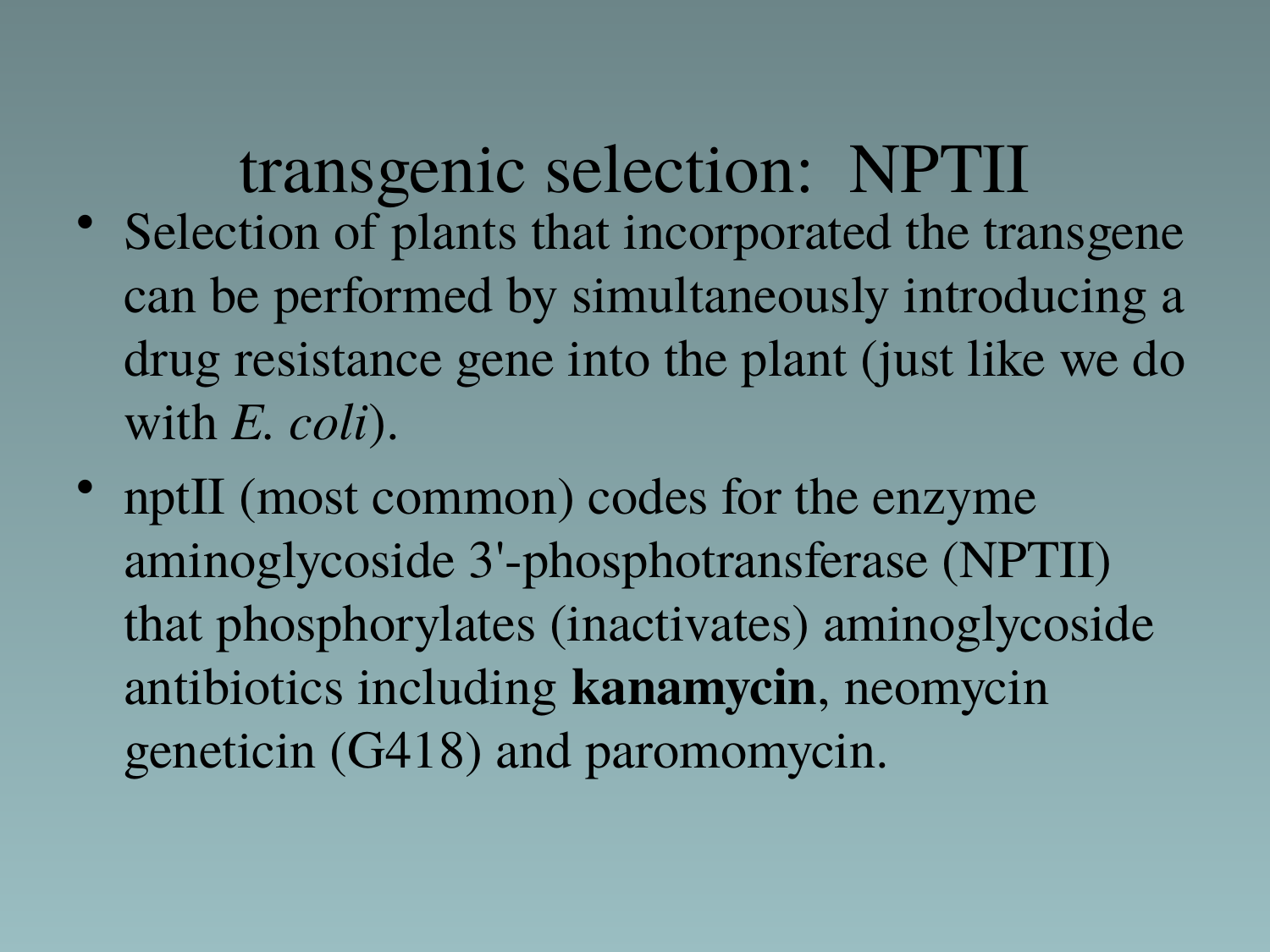

# transgenic selection:  NPTII
Selection of plants that incorporated the transgene can be performed by simultaneously introducing a drug resistance gene into the plant (just like we do with E. coli).
nptII (most common) codes for the enzyme aminoglycoside 3'-phosphotransferase (NPTII) that phosphorylates (inactivates) aminoglycoside antibiotics including kanamycin, neomycin geneticin (G418) and paromomycin.